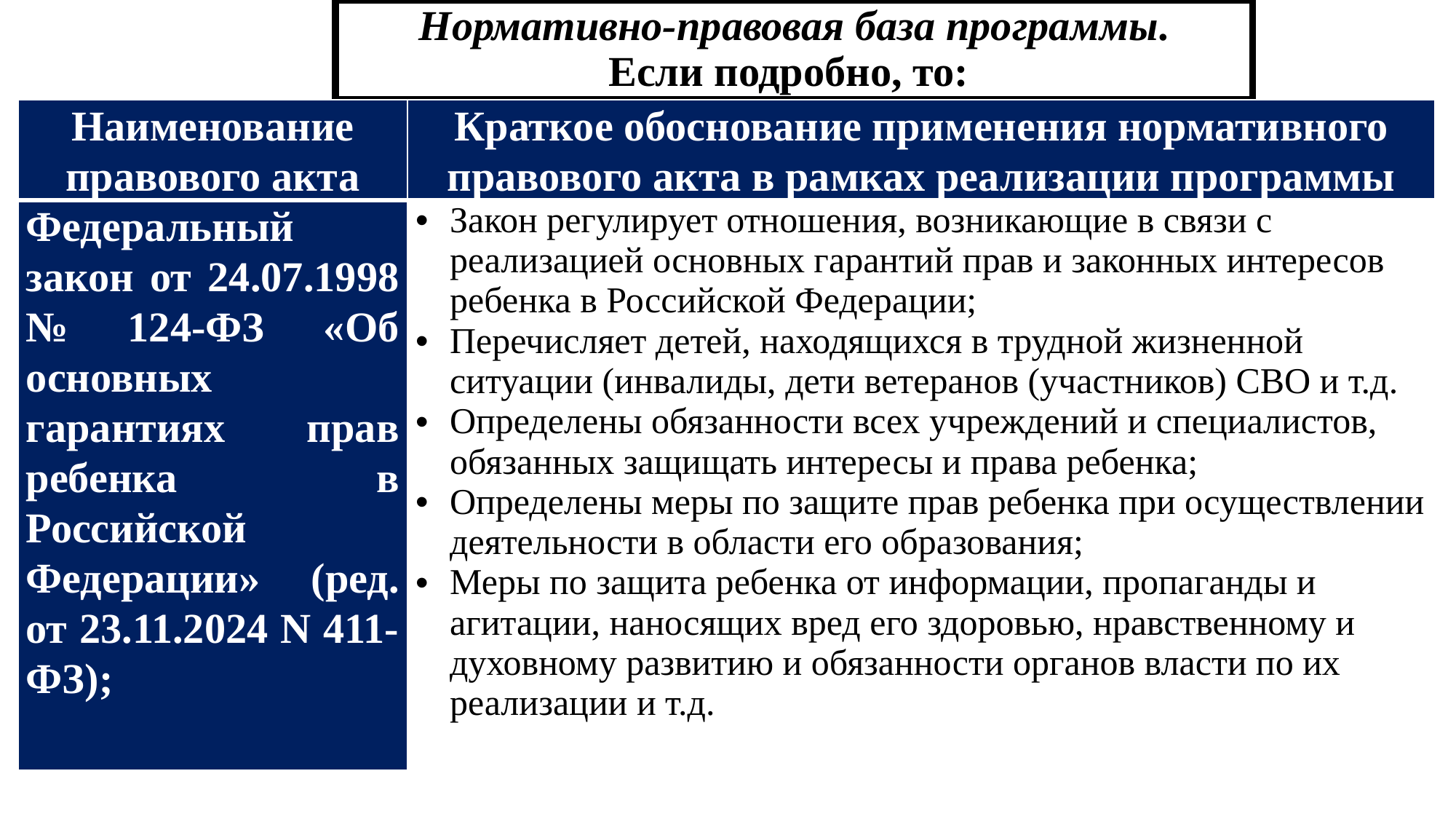

# Нормативно-правовая база программы. Если подробно, то:
| Наименование правового акта | Краткое обоснование применения нормативного правового акта в рамках реализации программы |
| --- | --- |
| Федеральный закон от 24.07.1998 № 124-ФЗ «Об основных гарантиях прав ребенка в Российской Федерации» (ред. от 23.11.2024 N 411-ФЗ); | Закон регулирует отношения, возникающие в связи с реализацией основных гарантий прав и законных интересов ребенка в Российской Федерации; Перечисляет детей, находящихся в трудной жизненной ситуации (инвалиды, дети ветеранов (участников) СВО и т.д. Определены обязанности всех учреждений и специалистов, обязанных защищать интересы и права ребенка; Определены меры по защите прав ребенка при осуществлении деятельности в области его образования; Меры по защита ребенка от информации, пропаганды и агитации, наносящих вред его здоровью, нравственному и духовному развитию и обязанности органов власти по их реализации и т.д. |